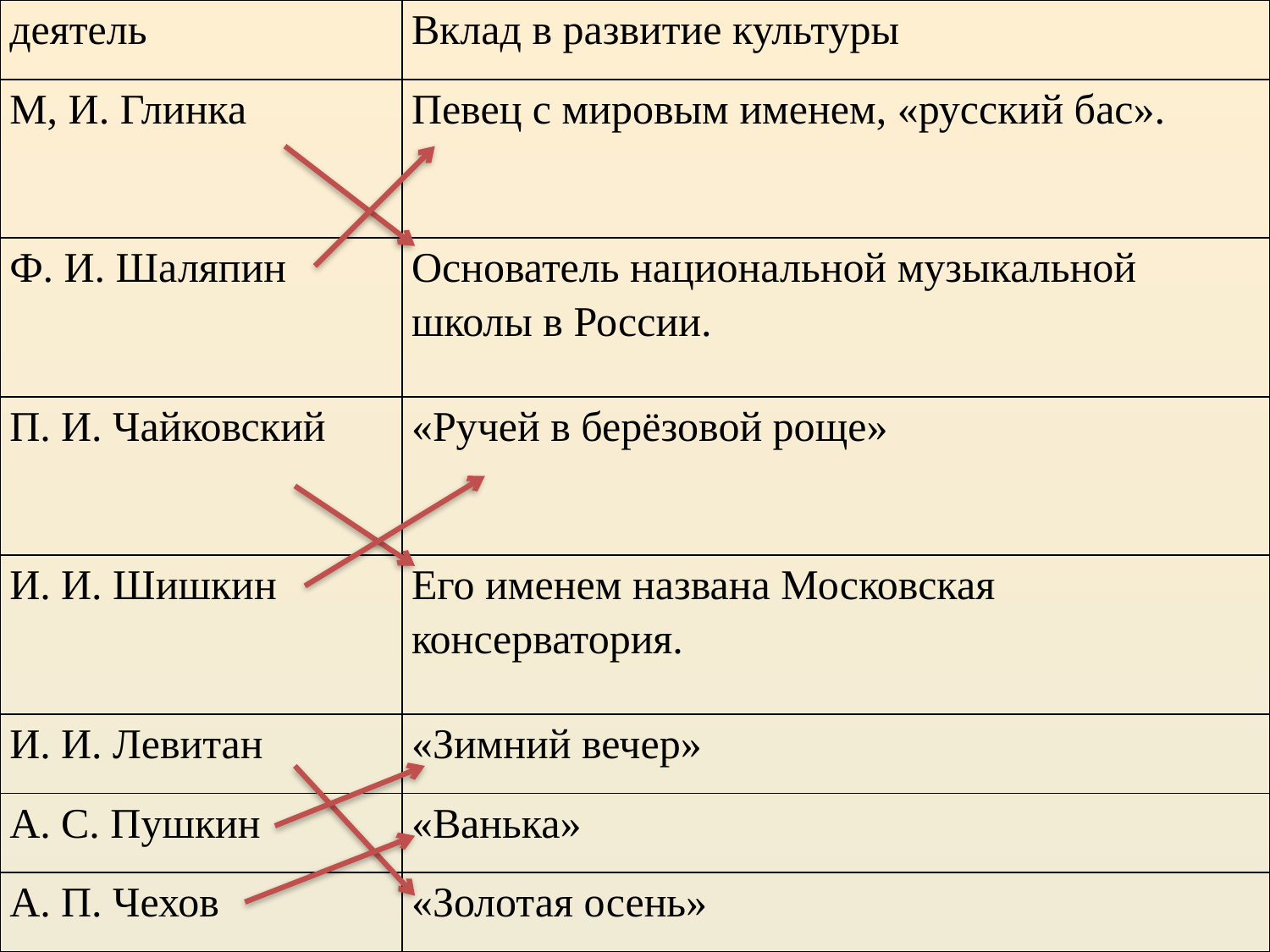

| деятель | Вклад в развитие культуры |
| --- | --- |
| М, И. Глинка | Певец с мировым именем, «русский бас». |
| Ф. И. Шаляпин | Основатель национальной музыкальной школы в России. |
| П. И. Чайковский | «Ручей в берёзовой роще» |
| И. И. Шишкин | Его именем названа Московская консерватория. |
| И. И. Левитан | «Зимний вечер» |
| А. С. Пушкин | «Ванька» |
| А. П. Чехов | «Золотая осень» |